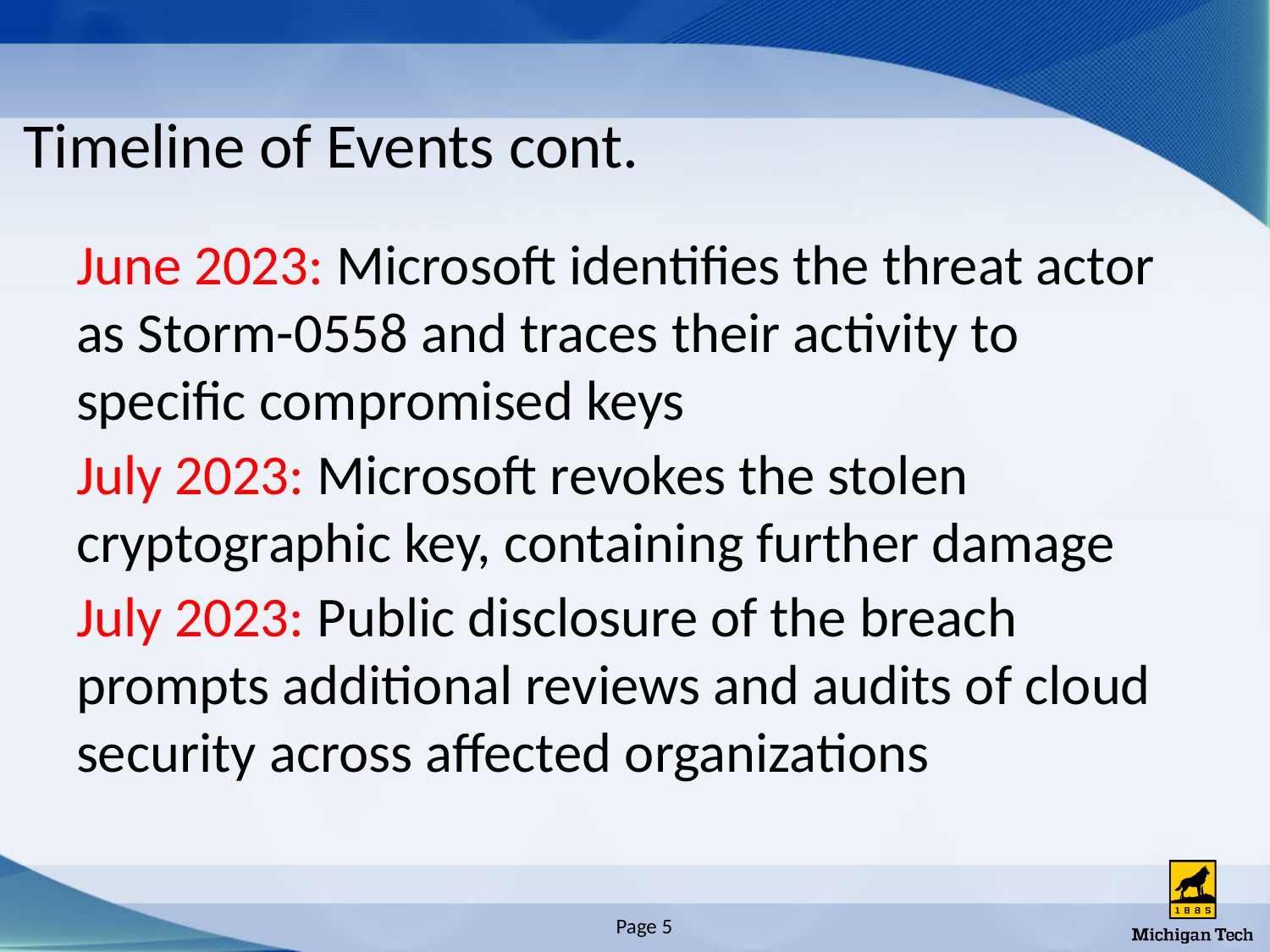

# Timeline of Events cont.
June 2023: Microsoft identifies the threat actor as Storm-0558 and traces their activity to specific compromised keys
July 2023: Microsoft revokes the stolen cryptographic key, containing further damage
July 2023: Public disclosure of the breach prompts additional reviews and audits of cloud security across affected organizations